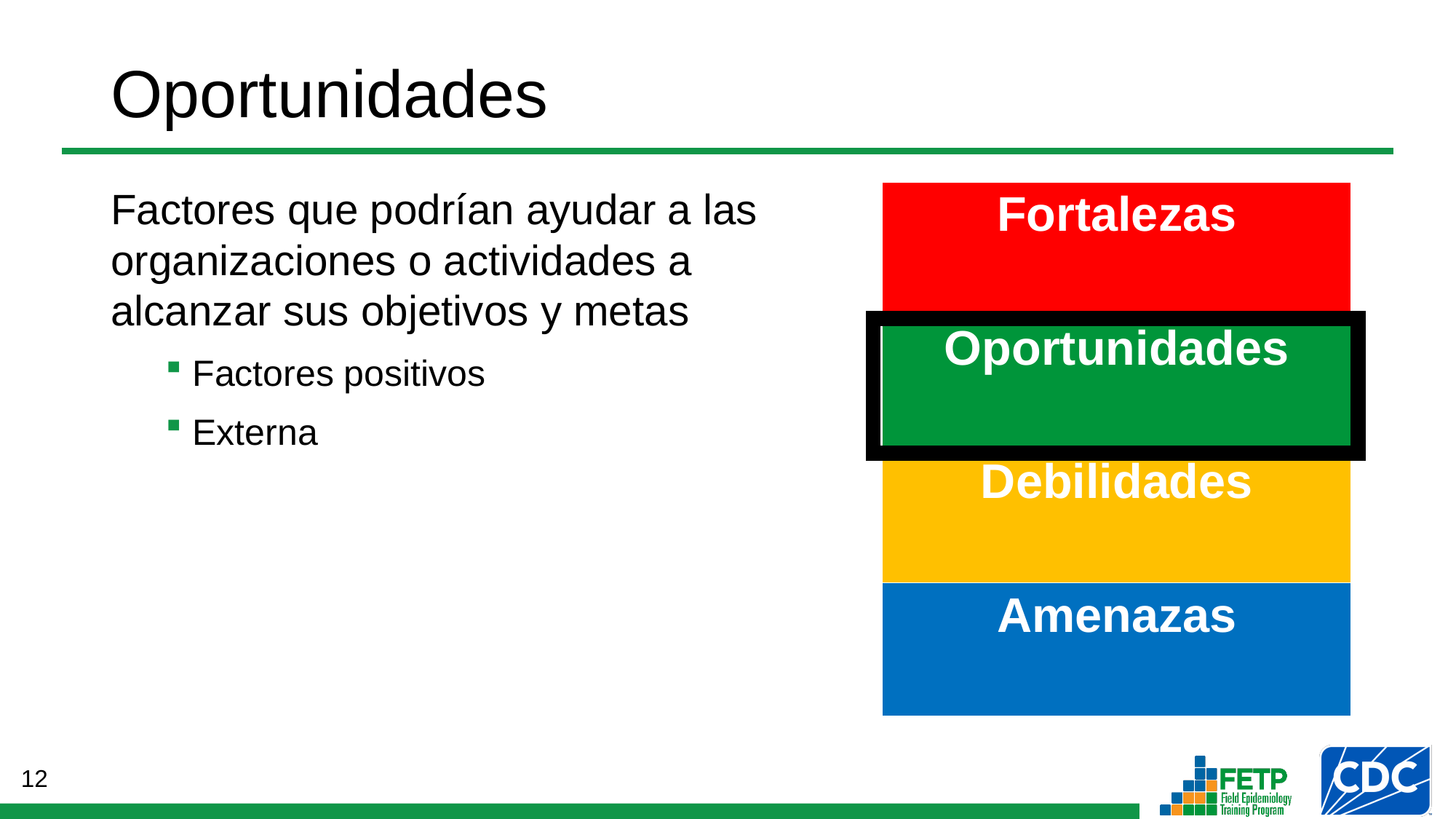

# Oportunidades
Factores que podrían ayudar a las organizaciones o actividades a alcanzar sus objetivos y metas
Factores positivos
Externa
| Fortalezas |
| --- |
| Oportunidades |
| Debilidades |
| Amenazas |